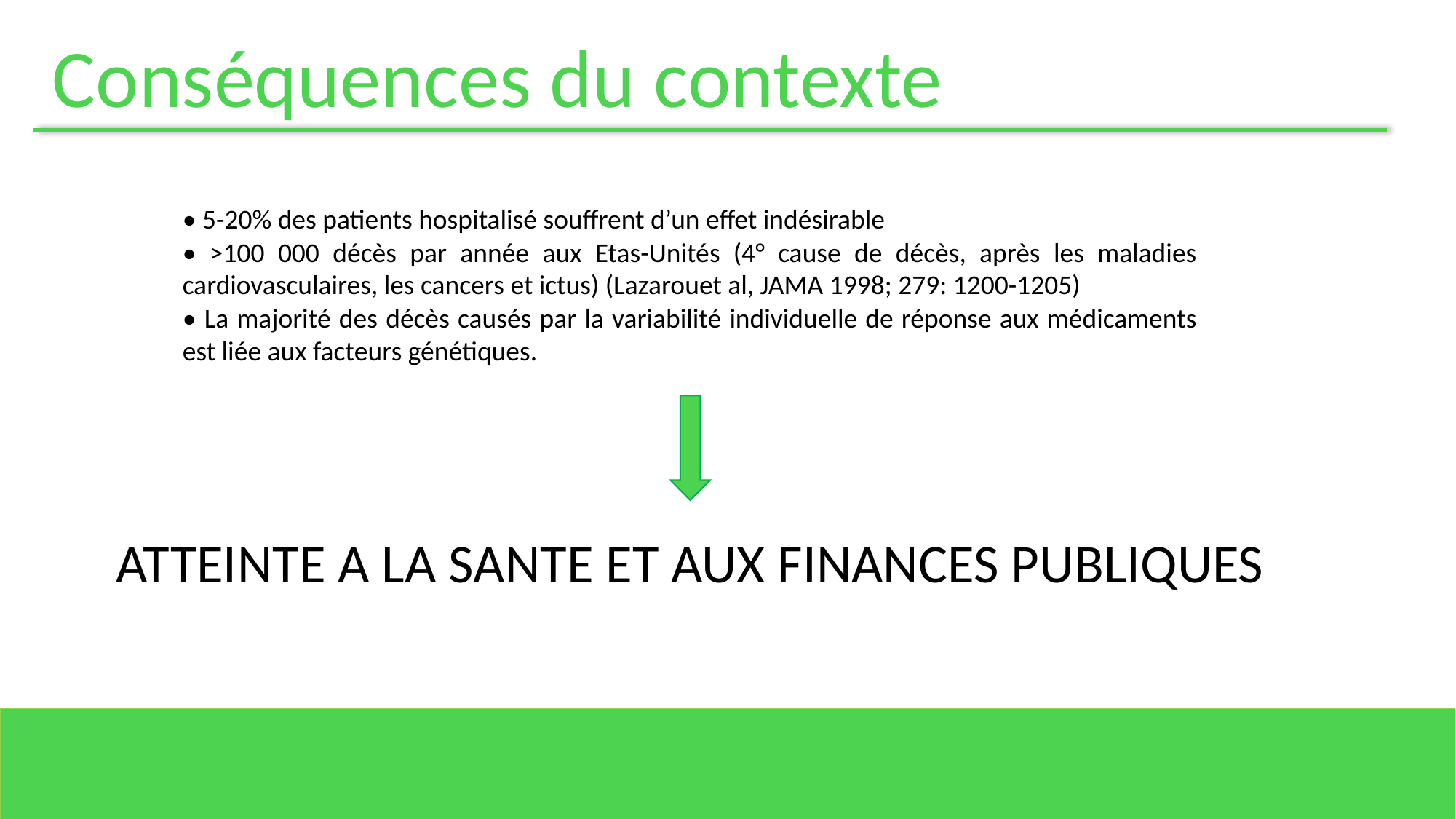

Conséquences du contexte
• 5-20% des patients hospitalisé souffrent d’un effet indésirable
• >100 000 décès par année aux Etas-Unités (4° cause de décès, après les maladies cardiovasculaires, les cancers et ictus) (Lazarouet al, JAMA 1998; 279: 1200-1205)
• La majorité des décès causés par la variabilité individuelle de réponse aux médicaments est liée aux facteurs génétiques.

ATTEINTE A LA SANTE ET AUX FINANCES PUBLIQUES